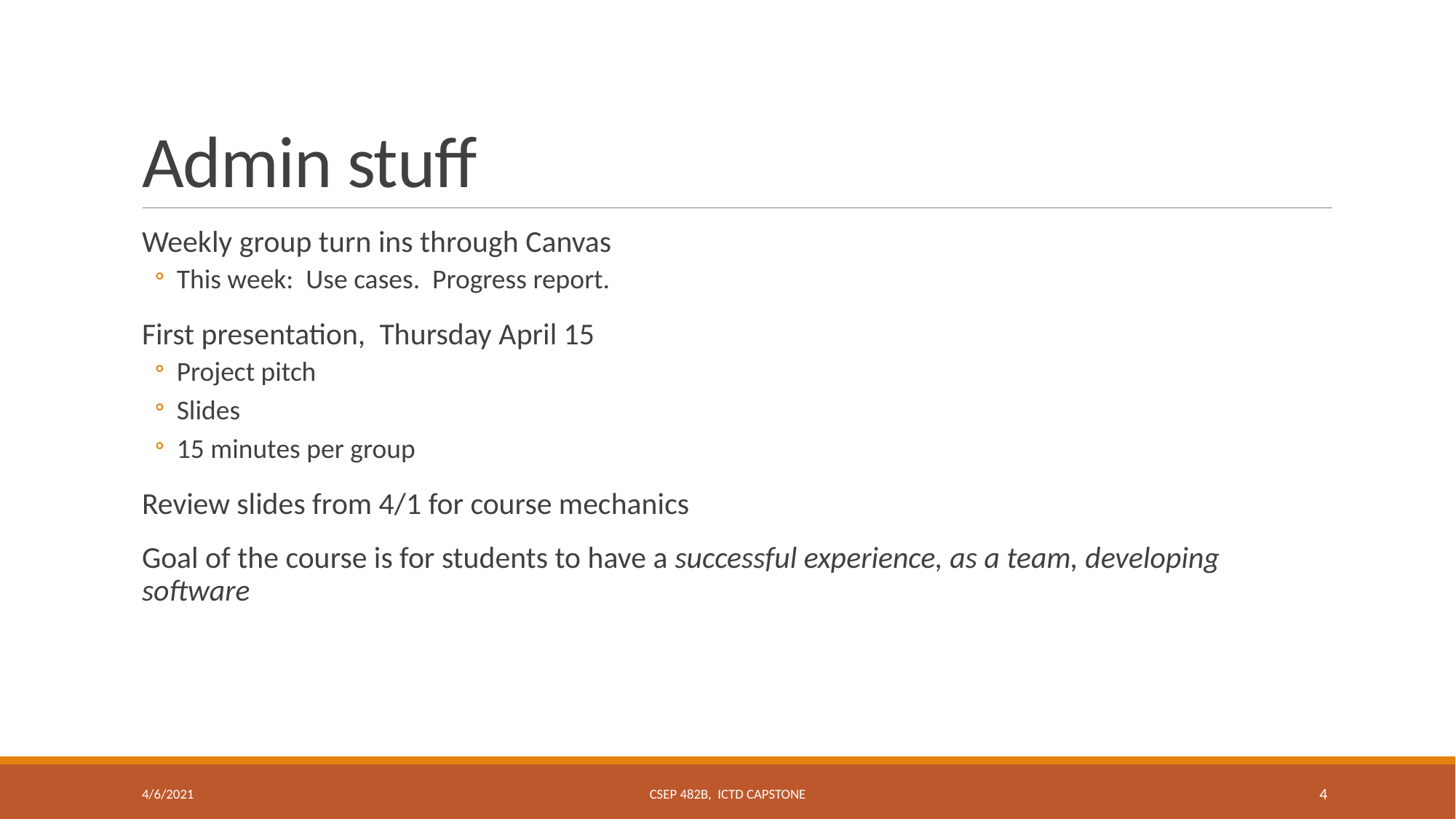

# Admin stuff
Weekly group turn ins through Canvas
This week:  Use cases.  Progress report.
First presentation,  Thursday April 15
Project pitch
Slides
15 minutes per group
Review slides from 4/1 for course mechanics
Goal of the course is for students to have a successful experience, as a team, developing software
4/6/2021
CSEP 482B,  ICTD Capstone
4